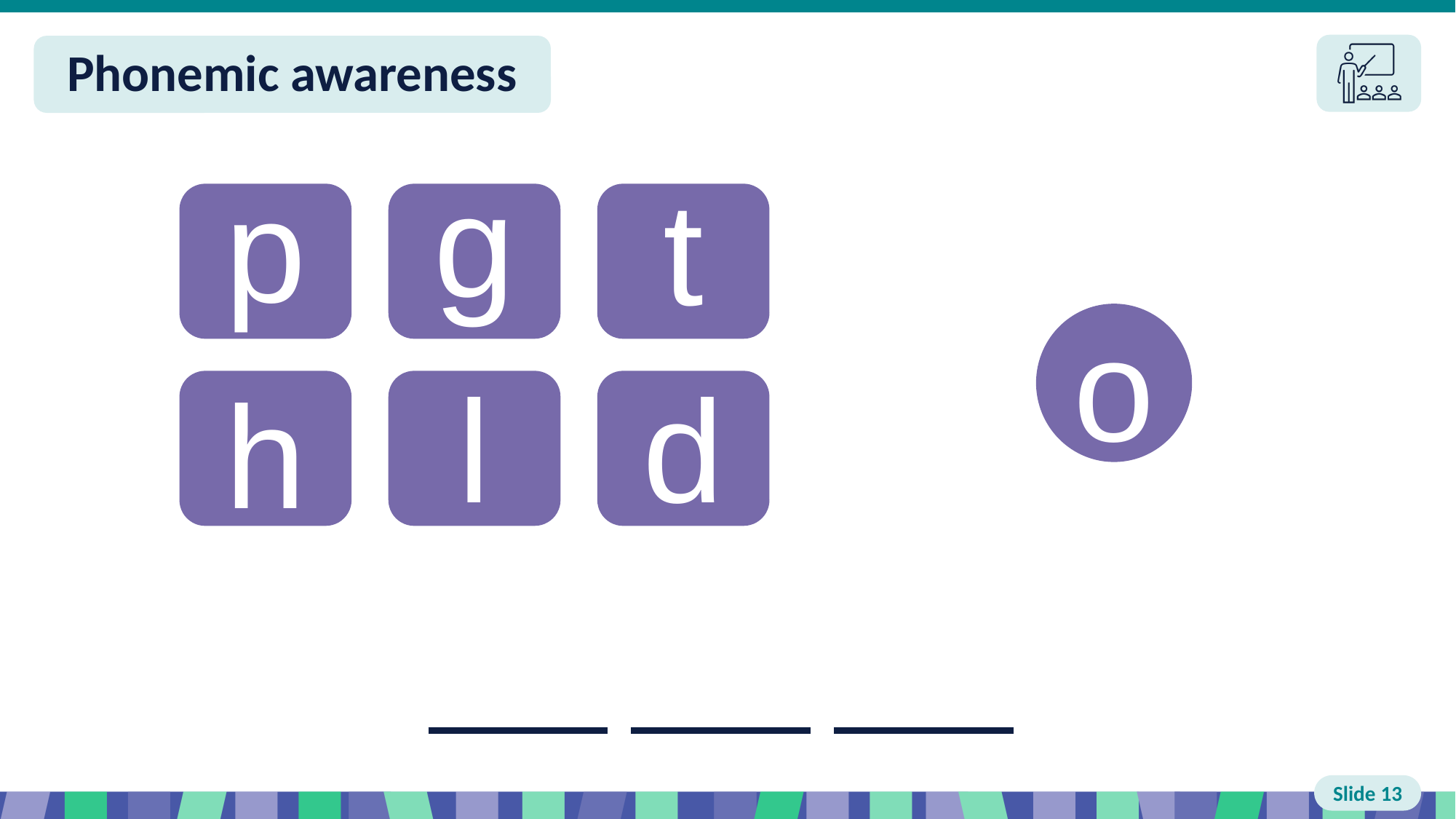

Slide 13 Phonemic awareness
g

p

t

o

h

d

l